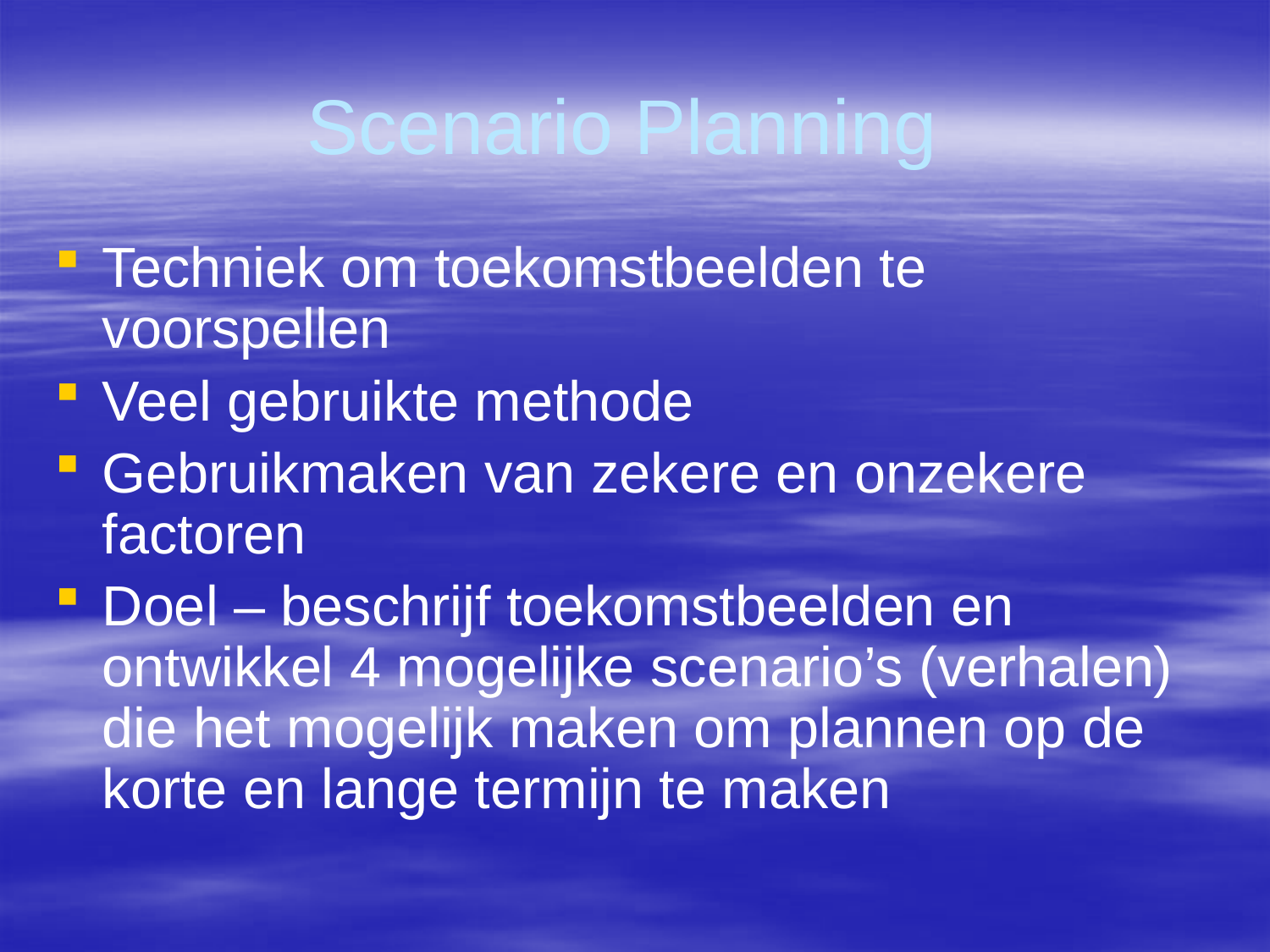

# Scenario Planning
Techniek om toekomstbeelden te voorspellen
Veel gebruikte methode
Gebruikmaken van zekere en onzekere factoren
Doel – beschrijf toekomstbeelden en ontwikkel 4 mogelijke scenario’s (verhalen) die het mogelijk maken om plannen op de korte en lange termijn te maken